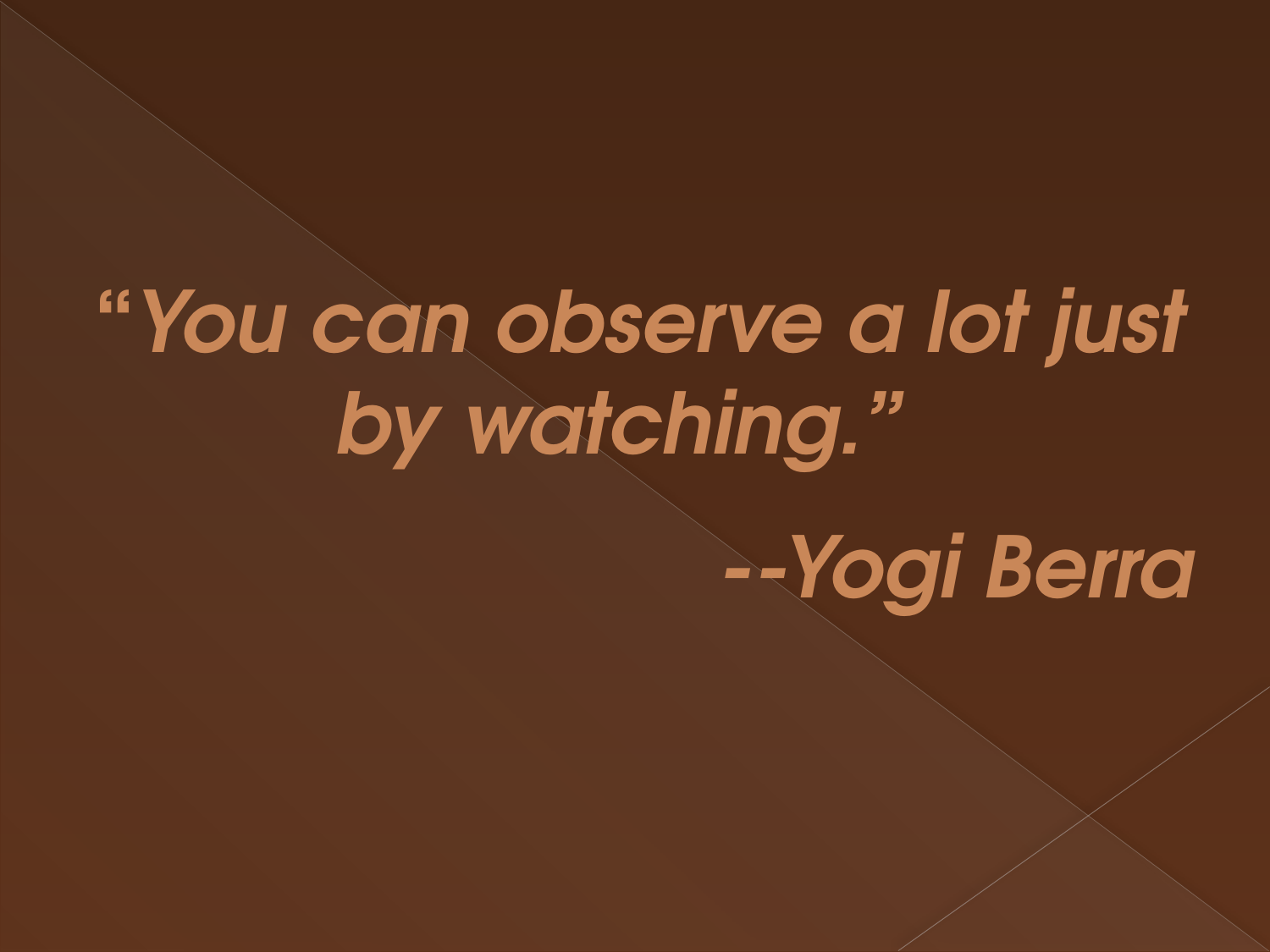

“You can observe a lot just by watching.”
--Yogi Berra